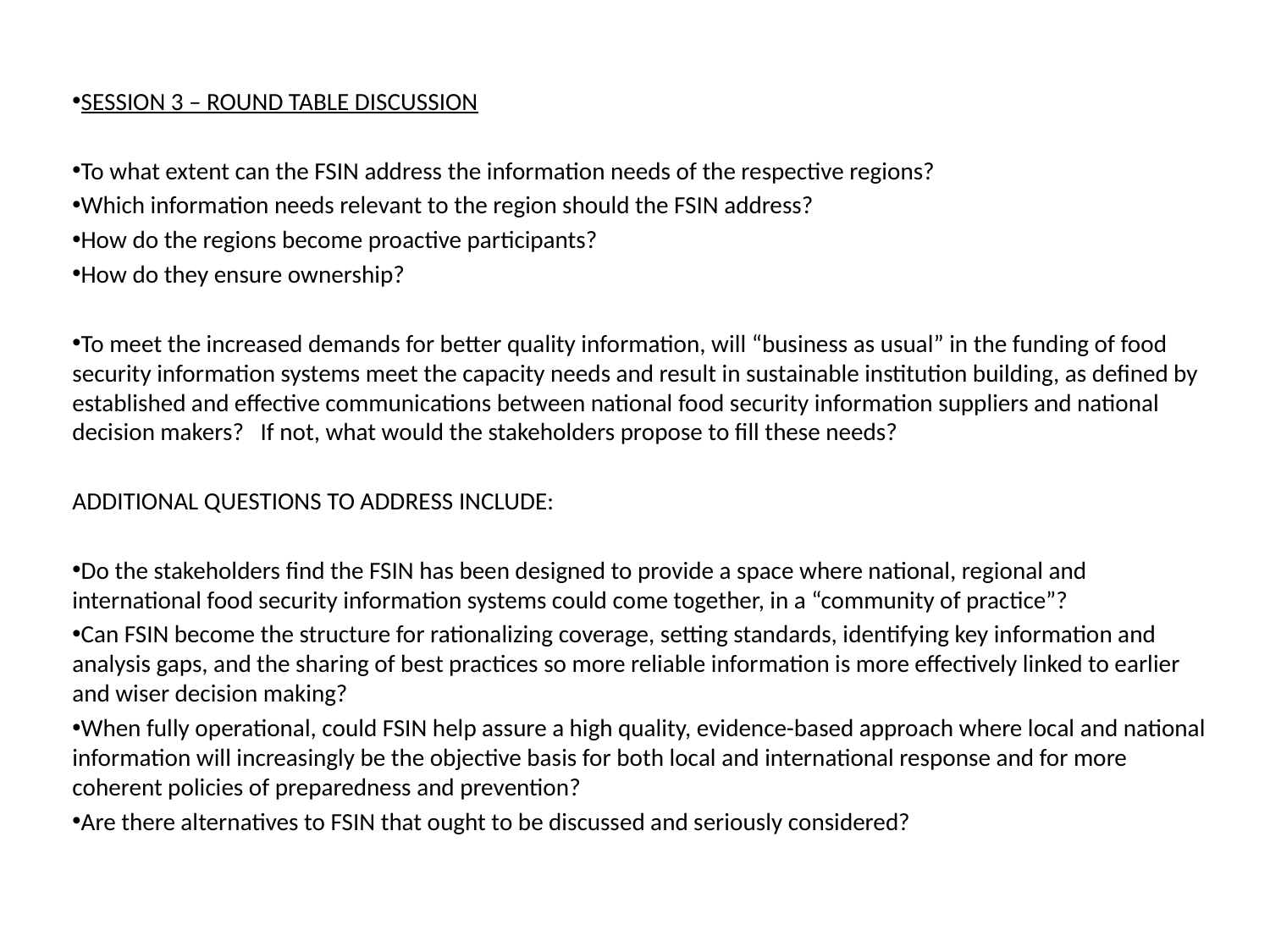

SESSION 3 – ROUND TABLE DISCUSSION

To what extent can the FSIN address the information needs of the respective regions?
Which information needs relevant to the region should the FSIN address?
How do the regions become proactive participants?
How do they ensure ownership?

To meet the increased demands for better quality information, will “business as usual” in the funding of food security information systems meet the capacity needs and result in sustainable institution building, as defined by established and effective communications between national food security information suppliers and national decision makers?   If not, what would the stakeholders propose to fill these needs?

ADDITIONAL QUESTIONS TO ADDRESS INCLUDE:

Do the stakeholders find the FSIN has been designed to provide a space where national, regional and international food security information systems could come together, in a “community of practice”?
Can FSIN become the structure for rationalizing coverage, setting standards, identifying key information and analysis gaps, and the sharing of best practices so more reliable information is more effectively linked to earlier and wiser decision making?
When fully operational, could FSIN help assure a high quality, evidence-based approach where local and national information will increasingly be the objective basis for both local and international response and for more coherent policies of preparedness and prevention?
Are there alternatives to FSIN that ought to be discussed and seriously considered?